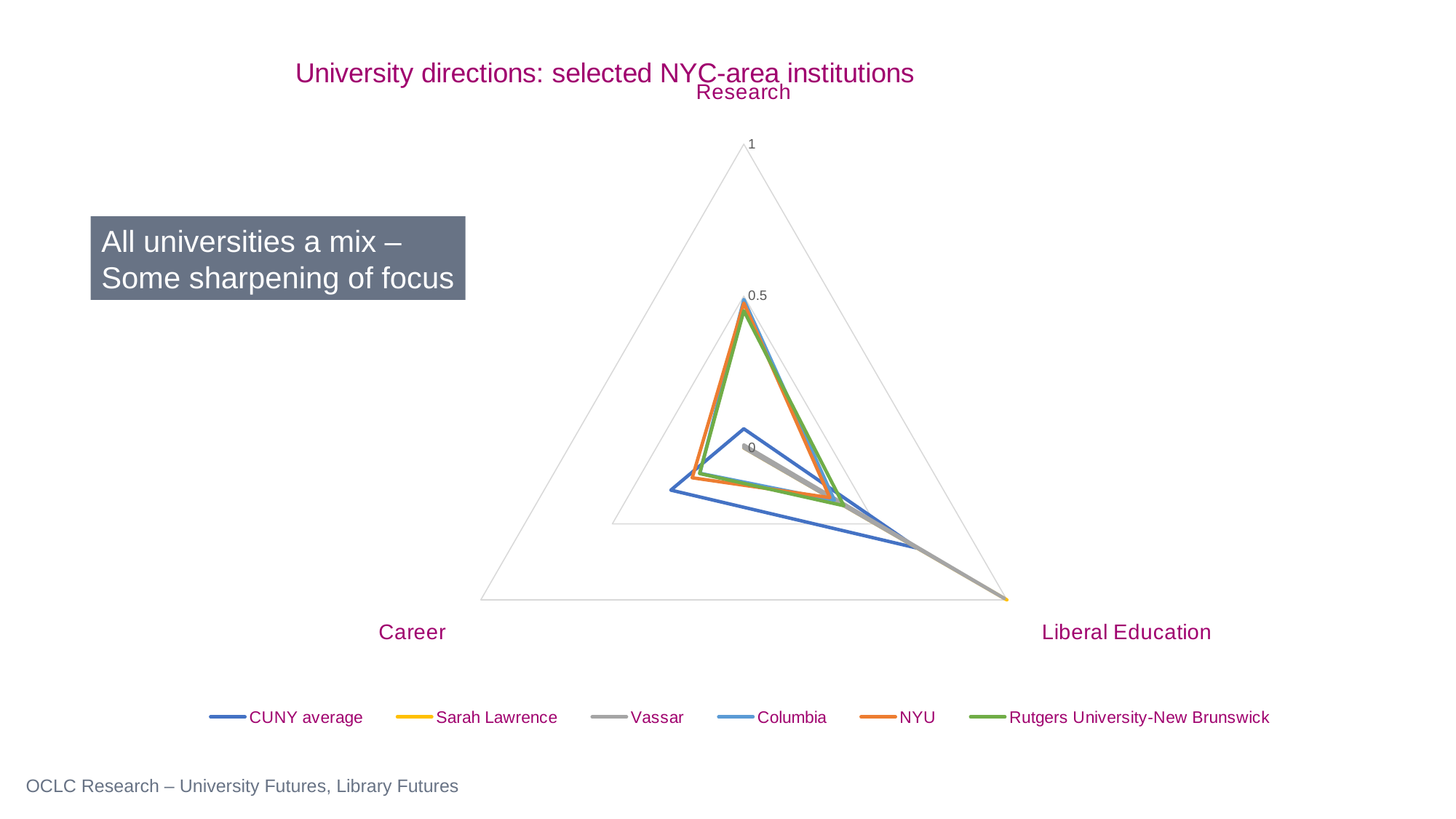

### Chart: University directions: selected NYC-area institutions

| Category | CUNY average | Sarah Lawrence | Vassar | Columbia | NYU | Rutgers University-New Brunswick |
|---|---|---|---|---|---|---|
| Research | 0.06296257787642172 | 0.0 | 0.009909018666580173 | 0.4888159738307859 | 0.47661092198596605 | 0.4513713904765669 |
| Liberal Education | 0.659512876258096 | 1.0 | 0.9900909813334198 | 0.34428404474240687 | 0.32702017835877345 | 0.38024652273663795 |
| Career | 0.2775245458654823 | 0.0 | 0.0 | 0.16689998142680723 | 0.19636889965526033 | 0.16838208678679512 |
All universities a mix –
Some sharpening of focus
OCLC Research – University Futures, Library Futures